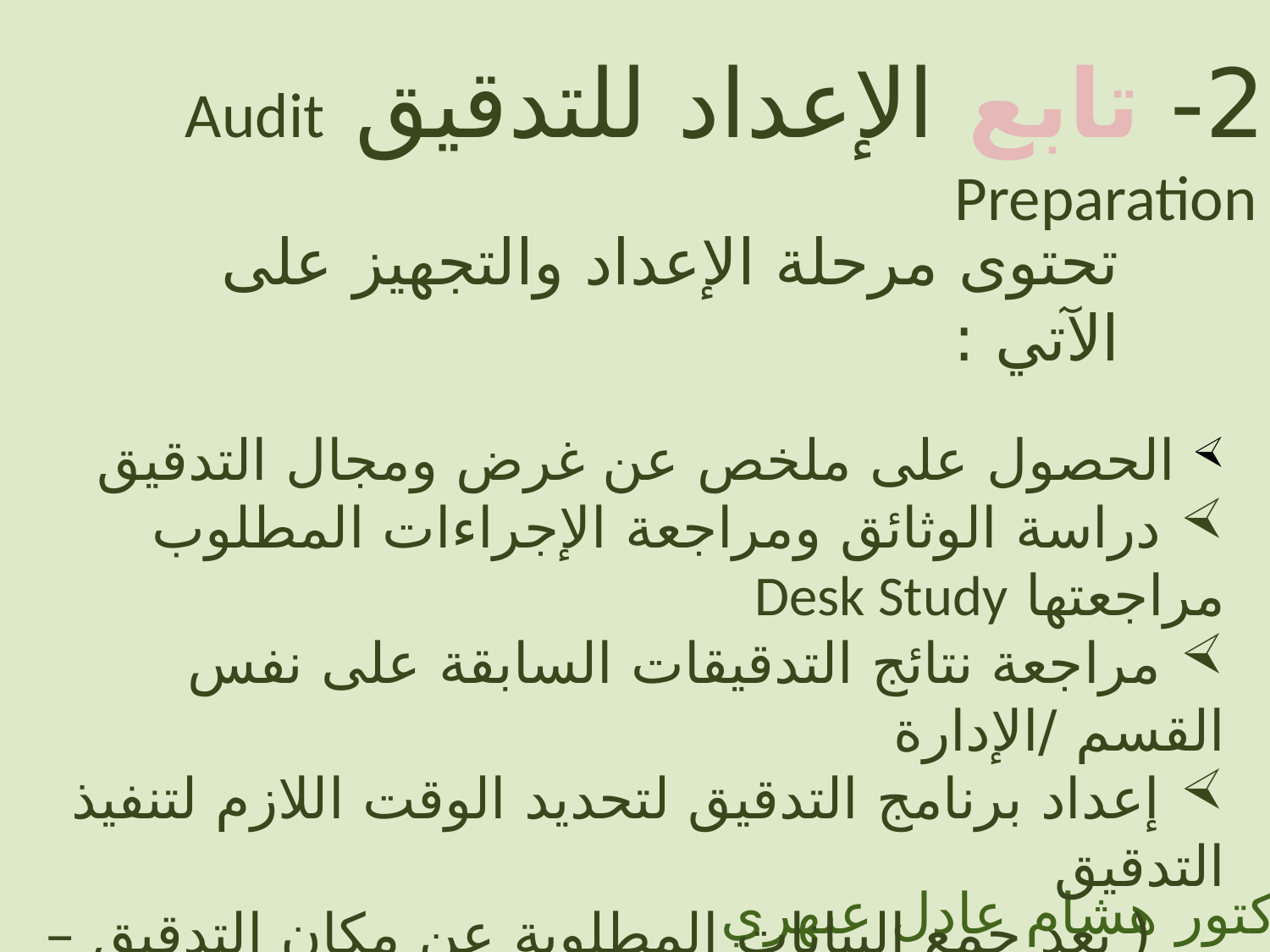

2- تابع الإعداد للتدقيق Audit Preparation

تحتوى مرحلة الإعداد والتجهيز على الآتي :

 الحصول على ملخص عن غرض ومجال التدقيق
 دراسة الوثائق ومراجعة الإجراءات المطلوب مراجعتها Desk Study
 مراجعة نتائج التدقيقات السابقة على نفس القسم /الإدارة
 إعداد برنامج التدقيق لتحديد الوقت اللازم لتنفيذ التدقيق
    ( بعد جمع البيانات المطلوبة عن مكان التدقيق – حجمه – الأنشطة والعمليات –
      حجم العمالة )
 إعداد قوائم الأسئلة Check List
الدكتور هشام عادل عبهري